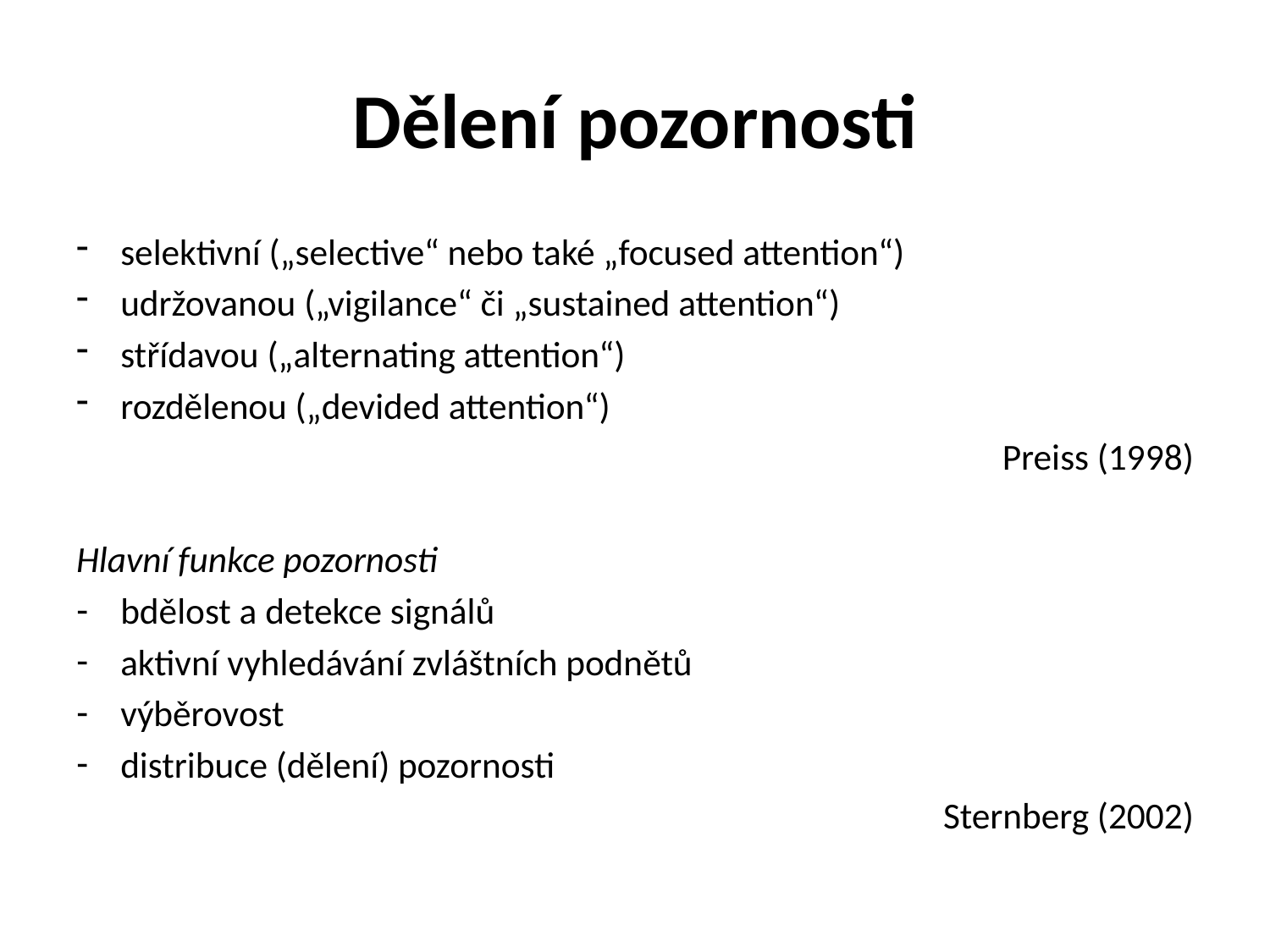

# Dělení pozornosti
selektivní („selective“ nebo také „focused attention“)
udržovanou („vigilance“ či „sustained attention“)
střídavou („alternating attention“)
rozdělenou („devided attention“)
Preiss (1998)

Hlavní funkce pozornosti
bdělost a detekce signálů
aktivní vyhledávání zvláštních podnětů
výběrovost
distribuce (dělení) pozornosti
Sternberg (2002)